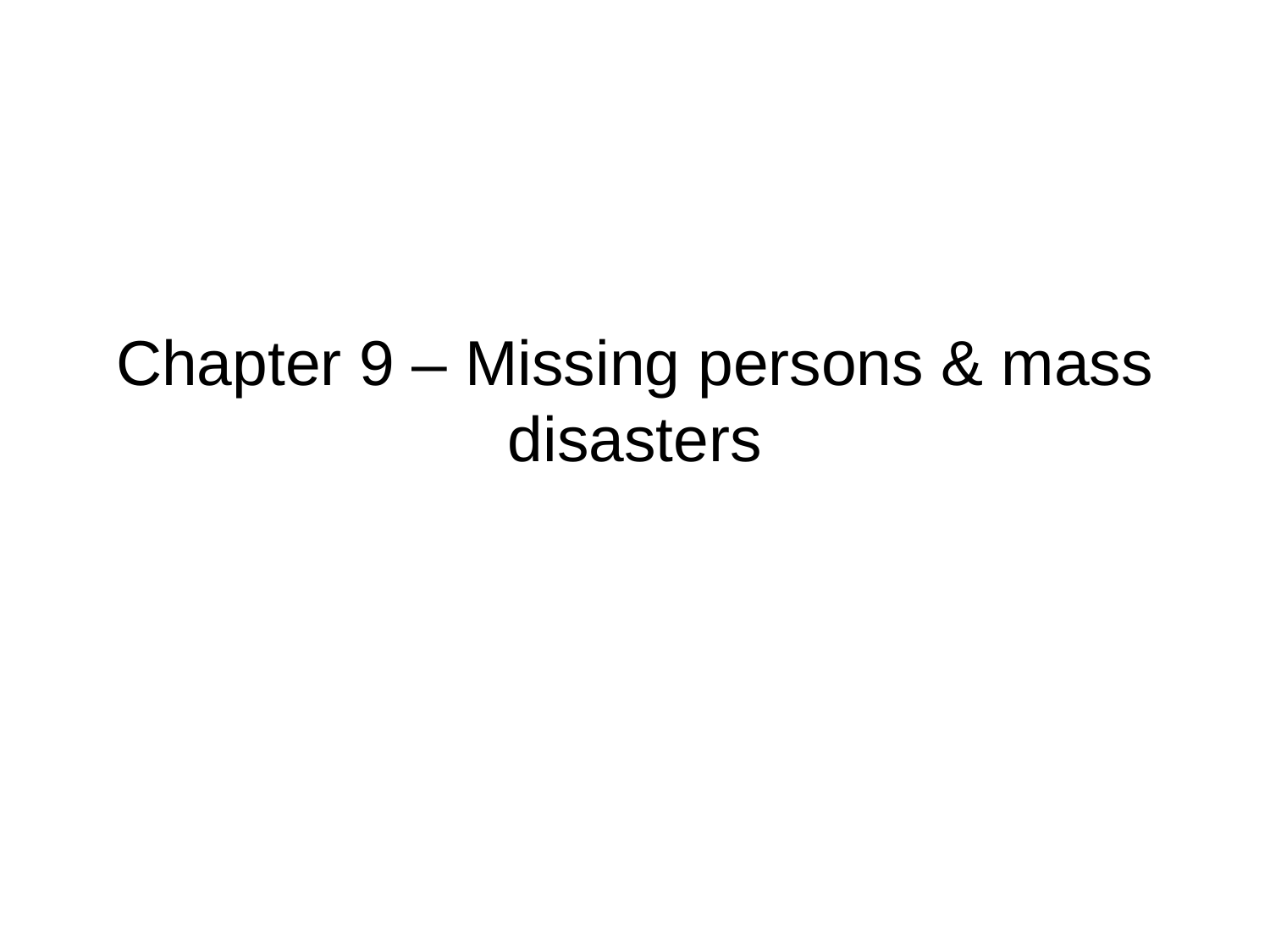

# Chapter 9 – Missing persons & mass disasters